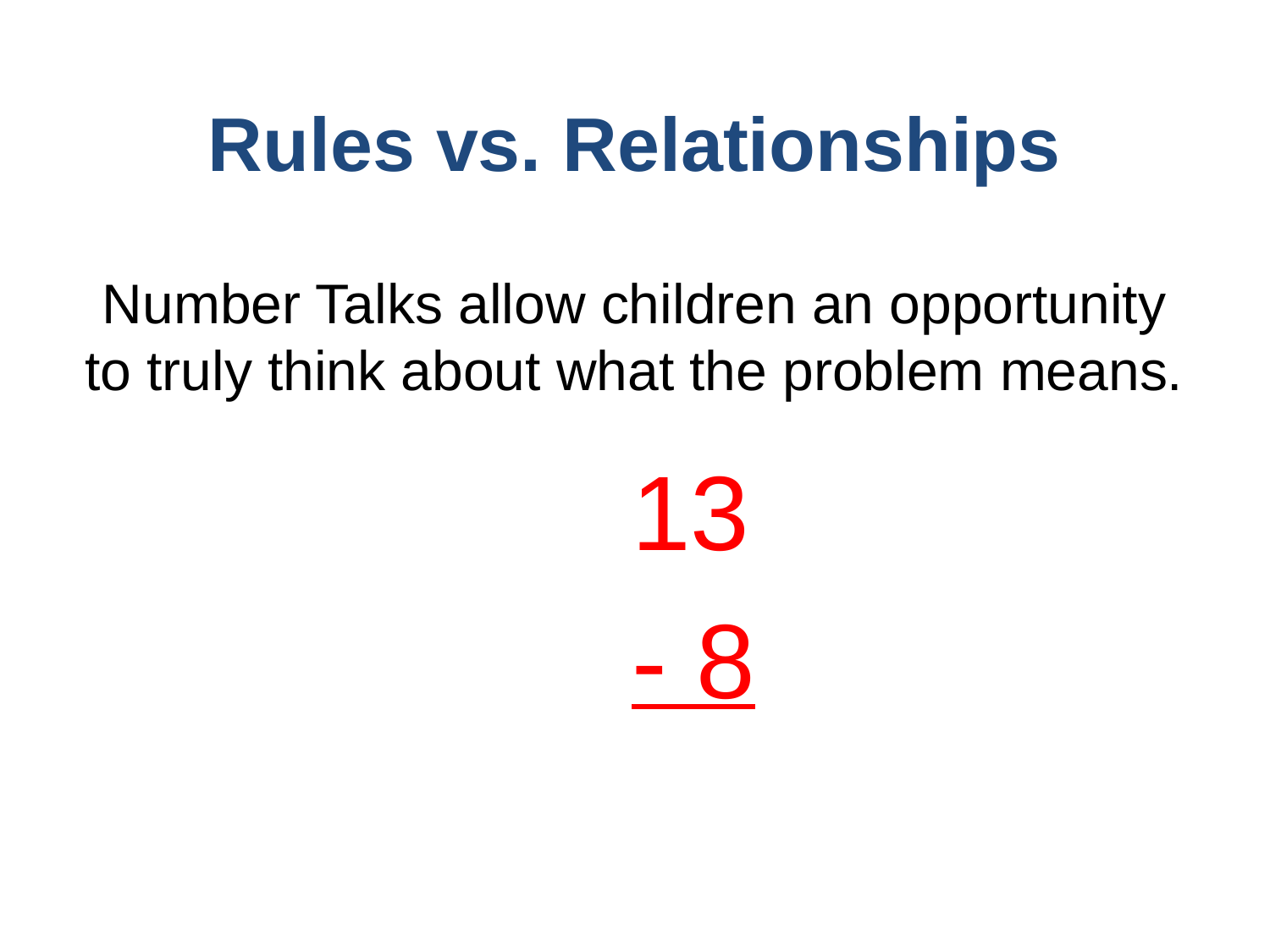

# Rules vs. Relationships Number Talks allow children an opportunity to truly think about what the problem means.

					13
					- 8